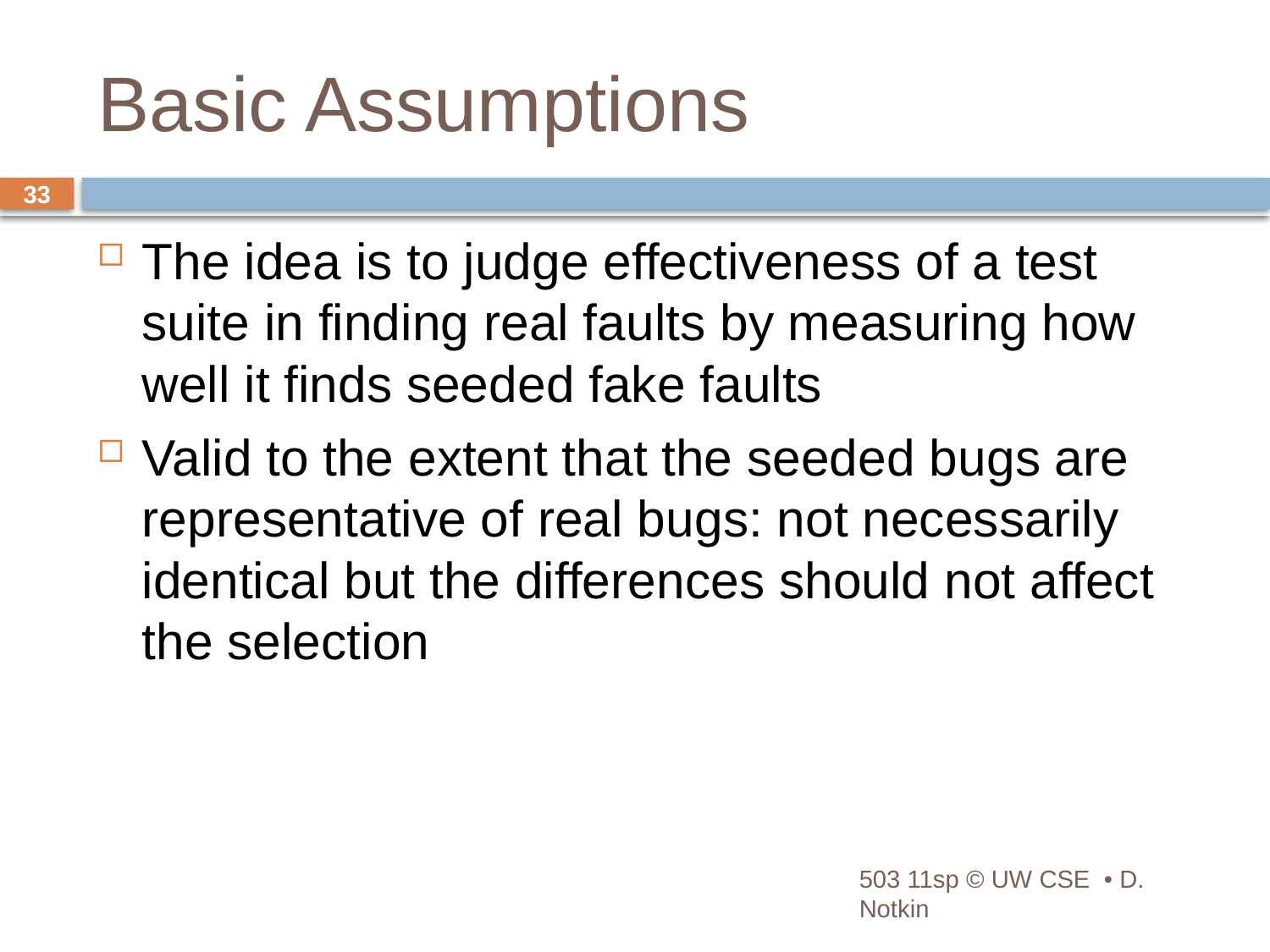

# Basic Assumptions
33
The idea is to judge effectiveness of a test suite in finding real faults by measuring how well it finds seeded fake faults
Valid to the extent that the seeded bugs are representative of real bugs: not necessarily identical but the differences should not affect the selection
503 11sp © UW CSE  • D. Notkin